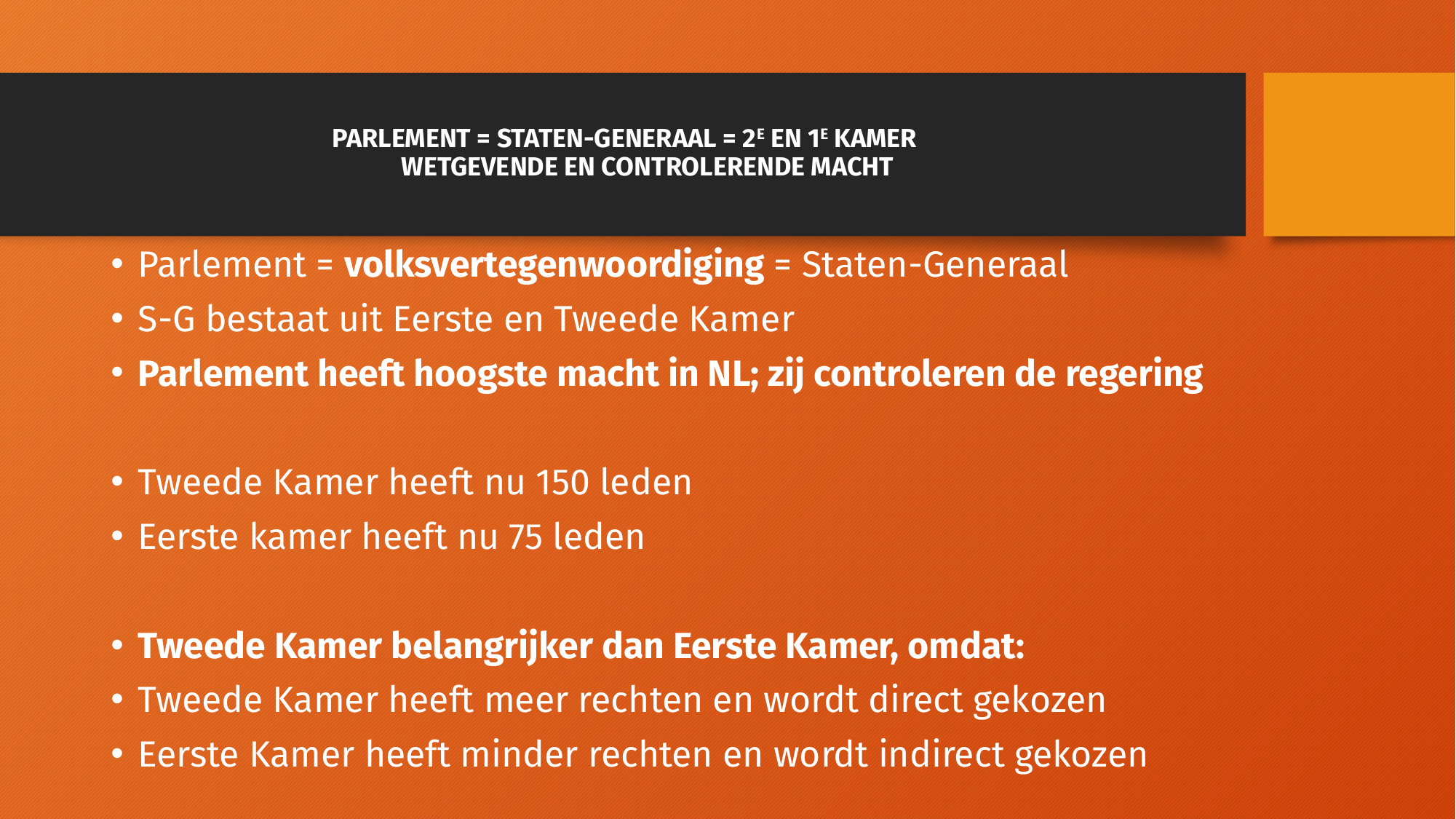

# PARLEMENT = STATEN-GENERAAL = 2E EN 1E KAMER WETGEVENDE EN CONTROLERENDE MACHT
Parlement = volksvertegenwoordiging = Staten-Generaal
S-G bestaat uit Eerste en Tweede Kamer
Parlement heeft hoogste macht in NL; zij controleren de regering

Tweede Kamer heeft nu 150 leden
Eerste kamer heeft nu 75 leden

Tweede Kamer belangrijker dan Eerste Kamer, omdat:
Tweede Kamer heeft meer rechten en wordt direct gekozen
Eerste Kamer heeft minder rechten en wordt indirect gekozen